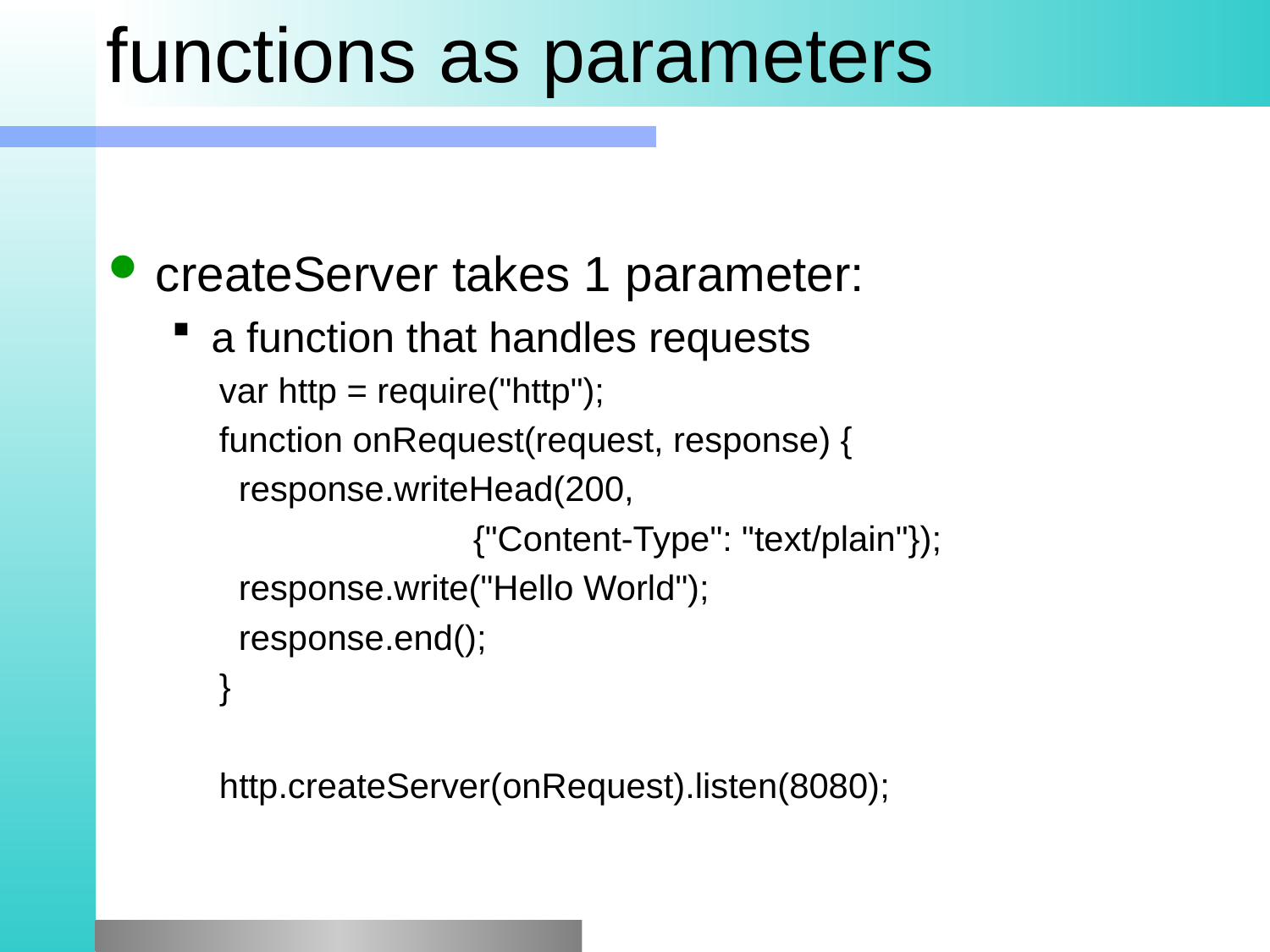

# functions as parameters
createServer takes 1 parameter:
a function that handles requests
var http = require("http");
function onRequest(request, response) {
  response.writeHead(200,
		{"Content-Type": "text/plain"});
  response.write("Hello World");
  response.end();
}

http.createServer(onRequest).listen(8080);